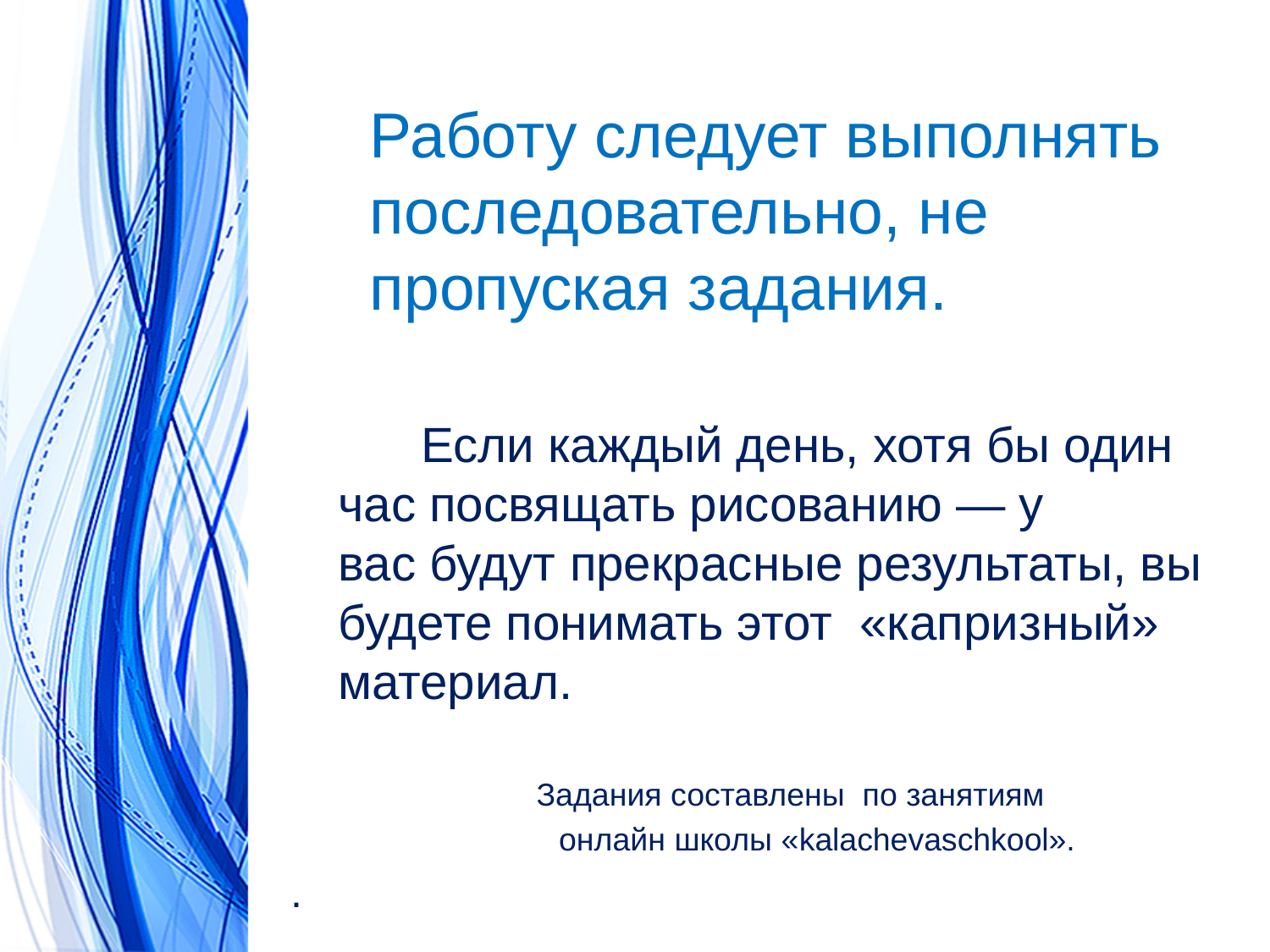

# Работу следует выполнять последовательно, не пропуская задания.
           Если каждый день, хотя бы один час посвящать рисованию — у вас будут прекрасные результаты, вы будете понимать этот  «капризный» материал.

           Задания составлены  по занятиям
             онлайн школы «kalachevaschkool».
.